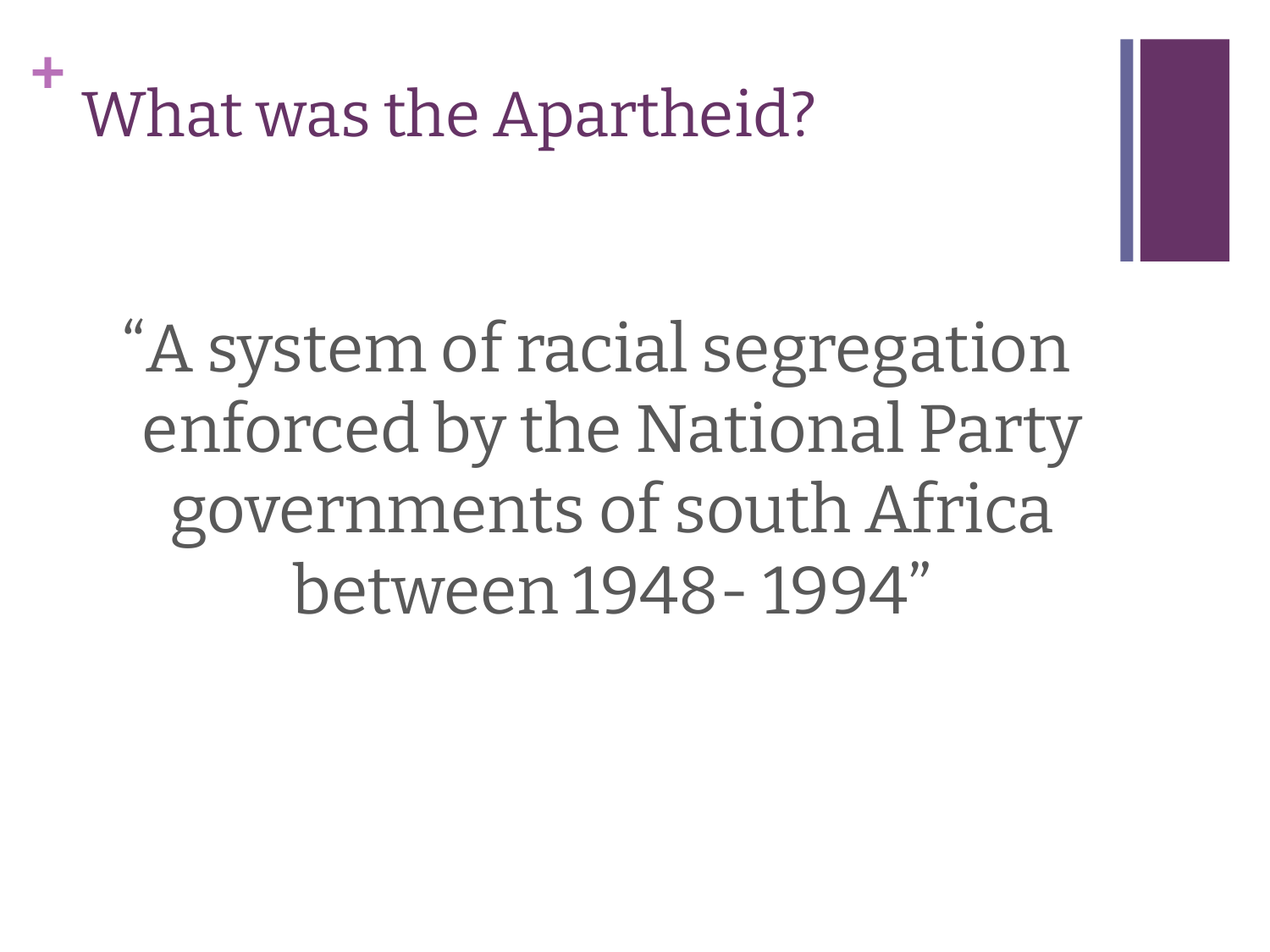

“A system of racial segregation enforced by the National Party governments of south Africa between 1948- 1994”
# What was the Apartheid?